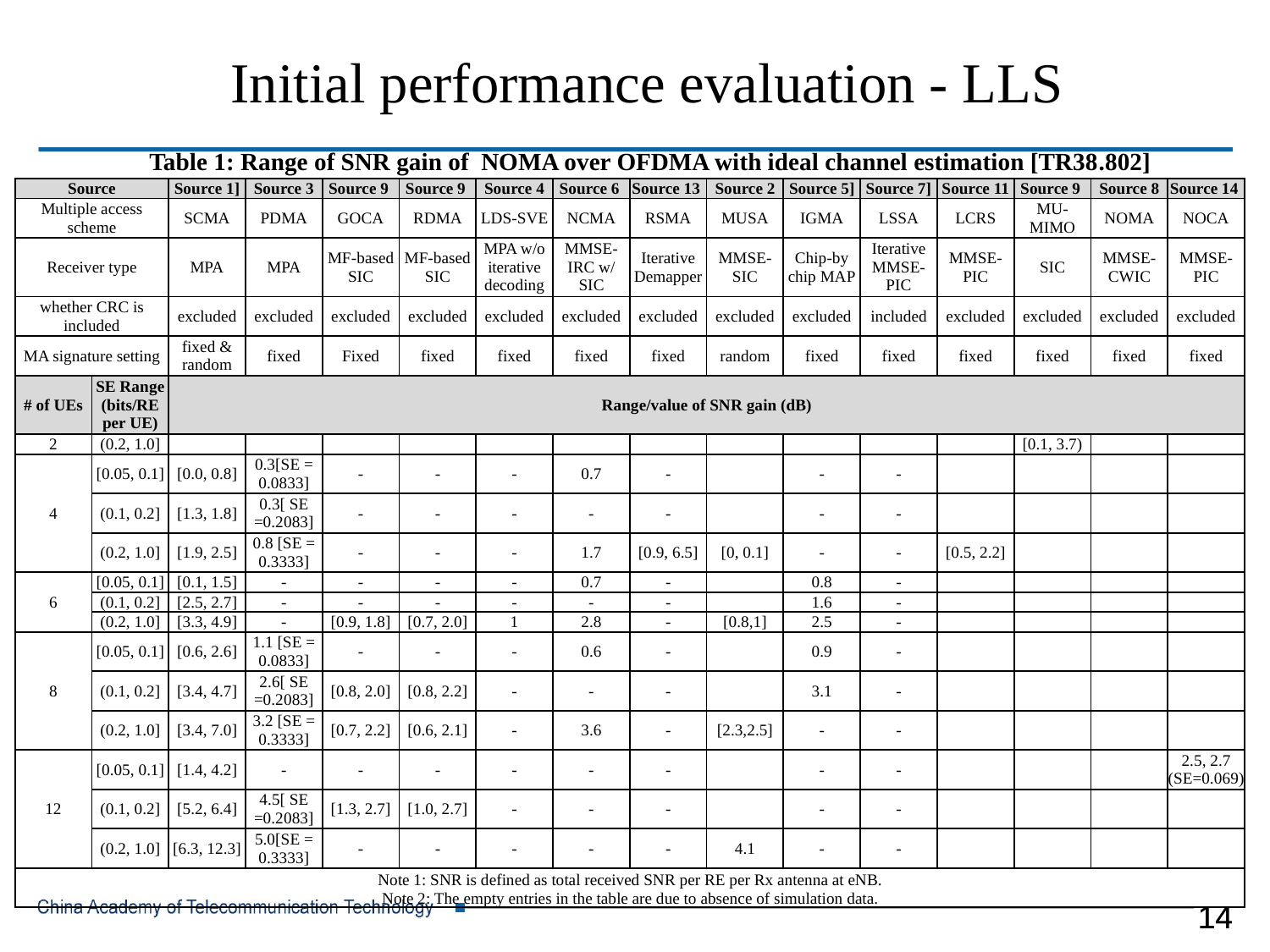

# Initial performance evaluation - LLS

Table 1: Range of SNR gain of  NOMA over OFDMA with ideal channel estimation [TR38.802]
| Source |  | Source 1] | Source 3 | Source 9 | Source 9 | Source 4 | Source 6 | Source 13 | Source 2 | Source 5] | Source 7] | Source 11 | Source 9 | Source 8 | Source 14 |
| --- | --- | --- | --- | --- | --- | --- | --- | --- | --- | --- | --- | --- | --- | --- | --- |
| Multiple access scheme |  | SCMA | PDMA | GOCA | RDMA | LDS-SVE | NCMA | RSMA | MUSA | IGMA | LSSA | LCRS | MU-MIMO | NOMA | NOCA |
| Receiver type |  | MPA | MPA | MF-based SIC | MF-based SIC | MPA w/o iterative decoding | MMSE-IRC w/ SIC | Iterative Demapper | MMSE- SIC | Chip-by chip MAP | Iterative MMSE-PIC | MMSE-PIC | SIC | MMSE-CWIC | MMSE-PIC |
| whether CRC is included |  | excluded | excluded | excluded | excluded | excluded | excluded | excluded | excluded | excluded | included | excluded | excluded | excluded | excluded |
| MA signature setting |  | fixed & random | fixed | Fixed | fixed | fixed | fixed | fixed | random | fixed | fixed | fixed | fixed | fixed | fixed |
| # of UEs | SE Range (bits/RE per UE) | Range/value of SNR gain (dB) |  |  |  |  |  |  |  |  |  |  |  |  |  |
| 2 | (0.2, 1.0] |  |  |  |  |  |  |  |  |  |  |  | [0.1, 3.7) |  |  |
| 4 | [0.05, 0.1] | [0.0, 0.8] | 0.3[SE = 0.0833] | - | - | - | 0.7 | - |  | - | - |  |  |  |  |
|  | (0.1, 0.2] | [1.3, 1.8] | 0.3[ SE =0.2083] | - | - | - | - | - |  | - | - |  |  |  |  |
|  | (0.2, 1.0] | [1.9, 2.5] | 0.8 [SE = 0.3333] | - | - | - | 1.7 | [0.9, 6.5] | [0, 0.1] | - | - | [0.5, 2.2] |  |  |  |
| 6 | [0.05, 0.1] | [0.1, 1.5] | - | - | - | - | 0.7 | - |  | 0.8 | - |  |  |  |  |
|  | (0.1, 0.2] | [2.5, 2.7] | - | - | - | - | - | - |  | 1.6 | - |  |  |  |  |
|  | (0.2, 1.0] | [3.3, 4.9] | - | [0.9, 1.8] | [0.7, 2.0] | 1 | 2.8 | - | [0.8,1] | 2.5 | - |  |  |  |  |
| 8 | [0.05, 0.1] | [0.6, 2.6] | 1.1 [SE = 0.0833] | - | - | - | 0.6 | - |  | 0.9 | - |  |  |  |  |
|  | (0.1, 0.2] | [3.4, 4.7] | 2.6[ SE =0.2083] | [0.8, 2.0] | [0.8, 2.2] | - | - | - |  | 3.1 | - |  |  |  |  |
|  | (0.2, 1.0] | [3.4, 7.0] | 3.2 [SE = 0.3333] | [0.7, 2.2] | [0.6, 2.1] | - | 3.6 | - | [2.3,2.5] | - | - |  |  |  |  |
| 12 | [0.05, 0.1] | [1.4, 4.2] | - | - | - | - | - | - |  | - | - |  |  |  | 2.5, 2.7 (SE=0.069) |
|  | (0.1, 0.2] | [5.2, 6.4] | 4.5[ SE =0.2083] | [1.3, 2.7] | [1.0, 2.7] | - | - | - |  | - | - |  |  |  |  |
|  | (0.2, 1.0] | [6.3, 12.3] | 5.0[SE = 0.3333] | - | - | - | - | - | 4.1 | - | - |  |  |  |  |
| Note 1: SNR is defined as total received SNR per RE per Rx antenna at eNB. Note 2: The empty entries in the table are due to absence of simulation data. |  |  |  |  |  |  |  |  |  |  |  |  |  |  |  |

14
14